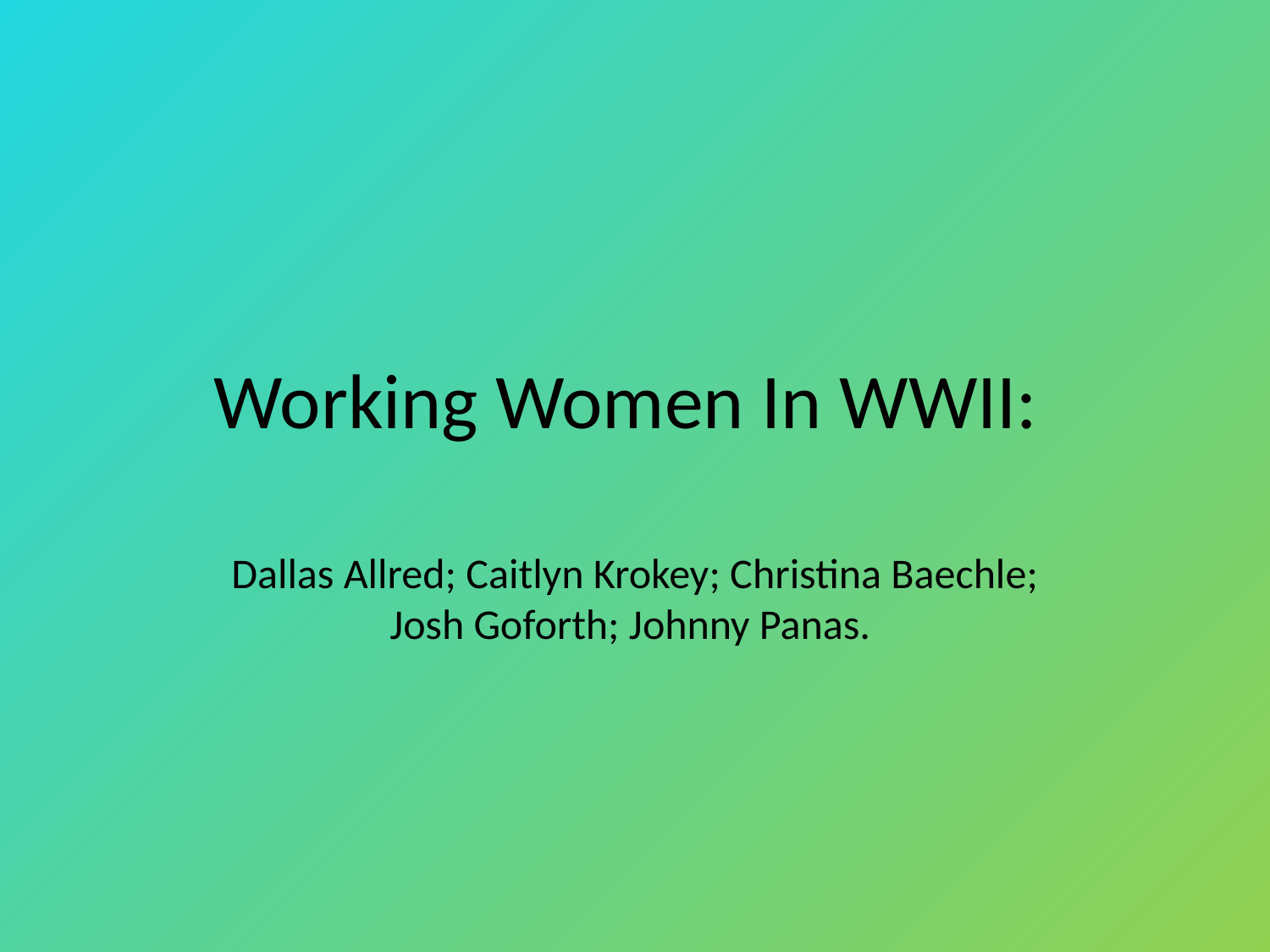

# Working Women In WWII:
Dallas Allred; Caitlyn Krokey; Christina Baechle; Josh Goforth; Johnny Panas.